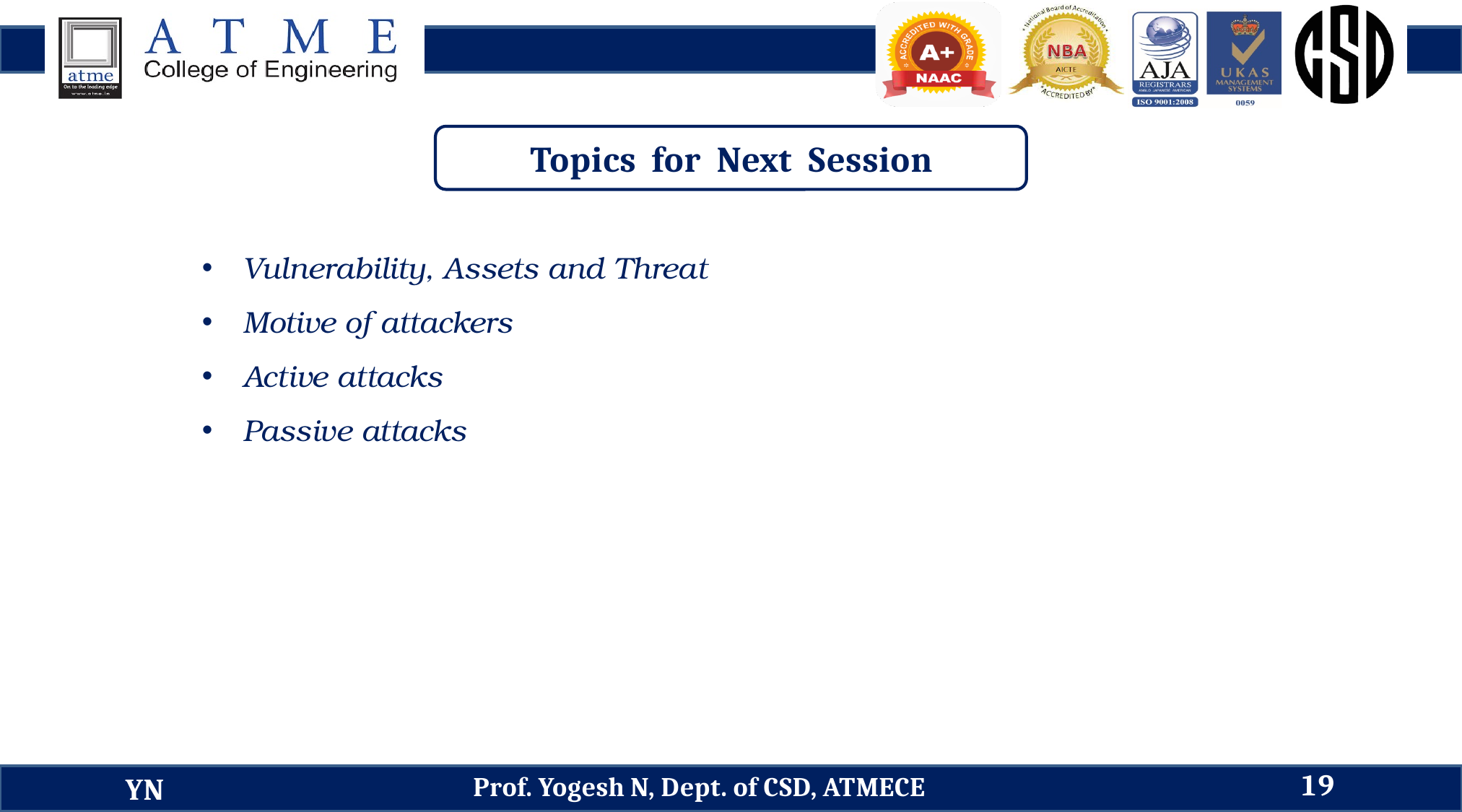

Topics  for  Next  Session
Vulnerability, Assets and Threat
Motive of attackers
Active attacks
Passive attacks
19
Prof. Yogesh N, Dept. of CSD, ATMECE
YN